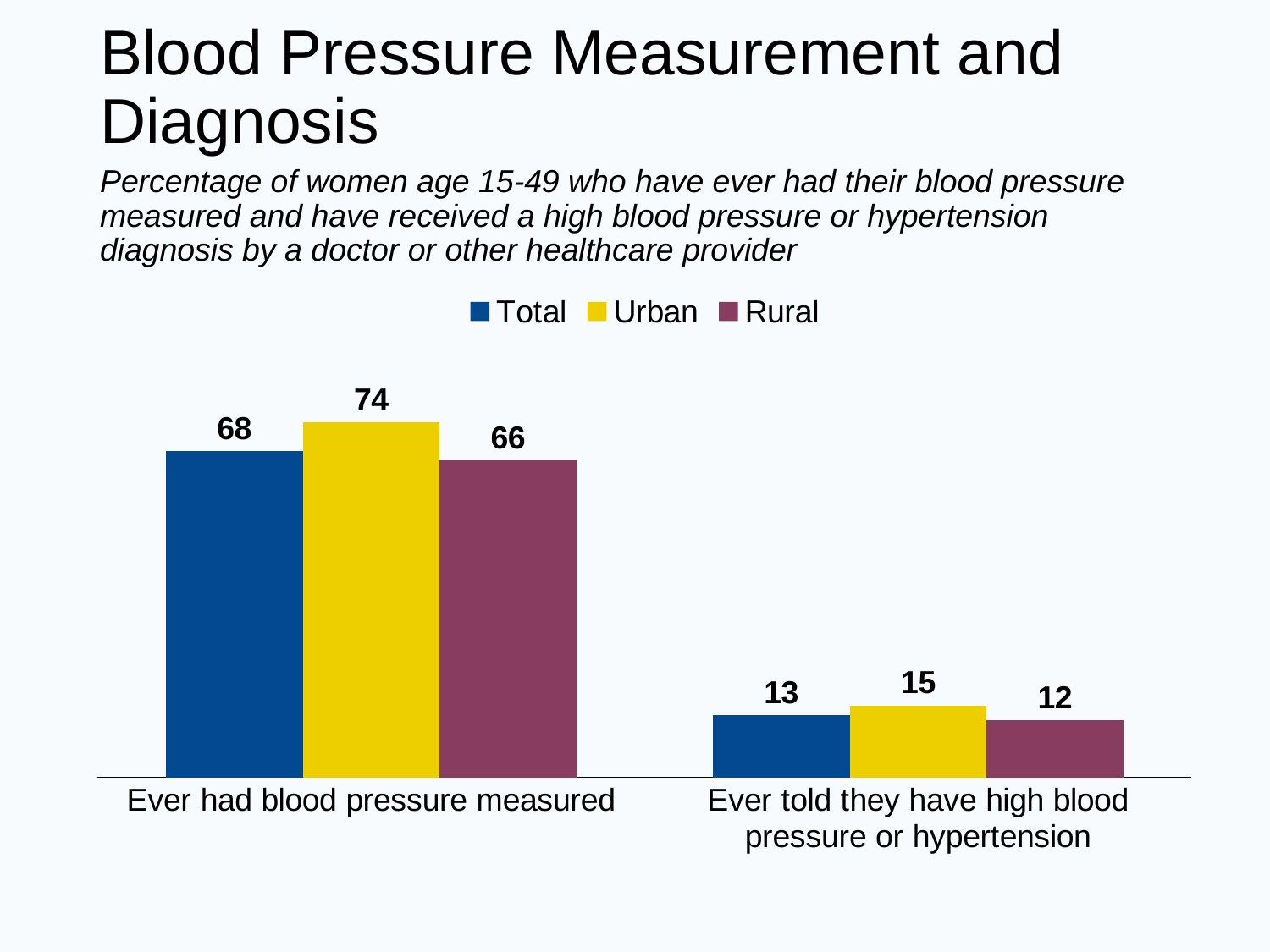

# Blood Pressure Measurement and Diagnosis
Percentage of women age 15-49 who have ever had their blood pressure measured and have received a high blood pressure or hypertension diagnosis by a doctor or other healthcare provider

### Chart

| Category | Total | Urban | Rural |
|---|---|---|---|
| Ever had blood pressure measured | 68.0 | 74.0 | 66.0 |
| Ever told they have high blood pressure or hypertension | 13.0 | 15.0 | 12.0 |